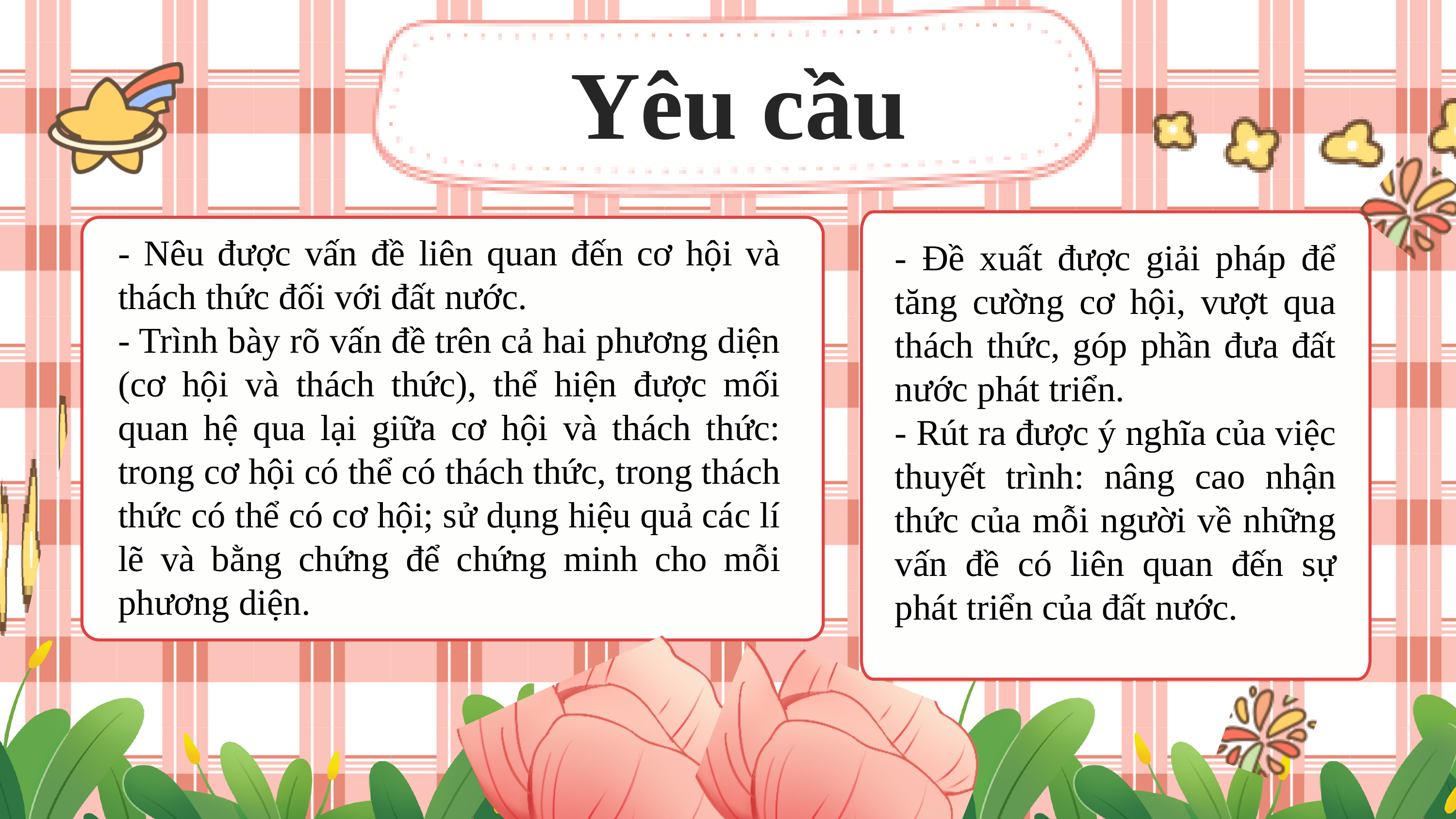

Yêu cầu

- Nêu được vấn đề liên quan đến cơ hội và thách thức đối với đất nước.
- Trình bày rõ vấn đề trên cả hai phương diện (cơ hội và thách thức), thể hiện được mối quan hệ qua lại giữa cơ hội và thách thức: trong cơ hội có thể có thách thức, trong thách thức có thể có cơ hội; sử dụng hiệu quả các lí lẽ và bằng chứng để chứng minh cho mỗi phương diện.
- Đề xuất được giải pháp để tăng cường cơ hội, vượt qua thách thức, góp phần đưa đất nước phát triển.
- Rút ra được ý nghĩa của việc thuyết trình: nâng cao nhận thức của mỗi người về những vấn đề có liên quan đến sự phát triển của đất nước.